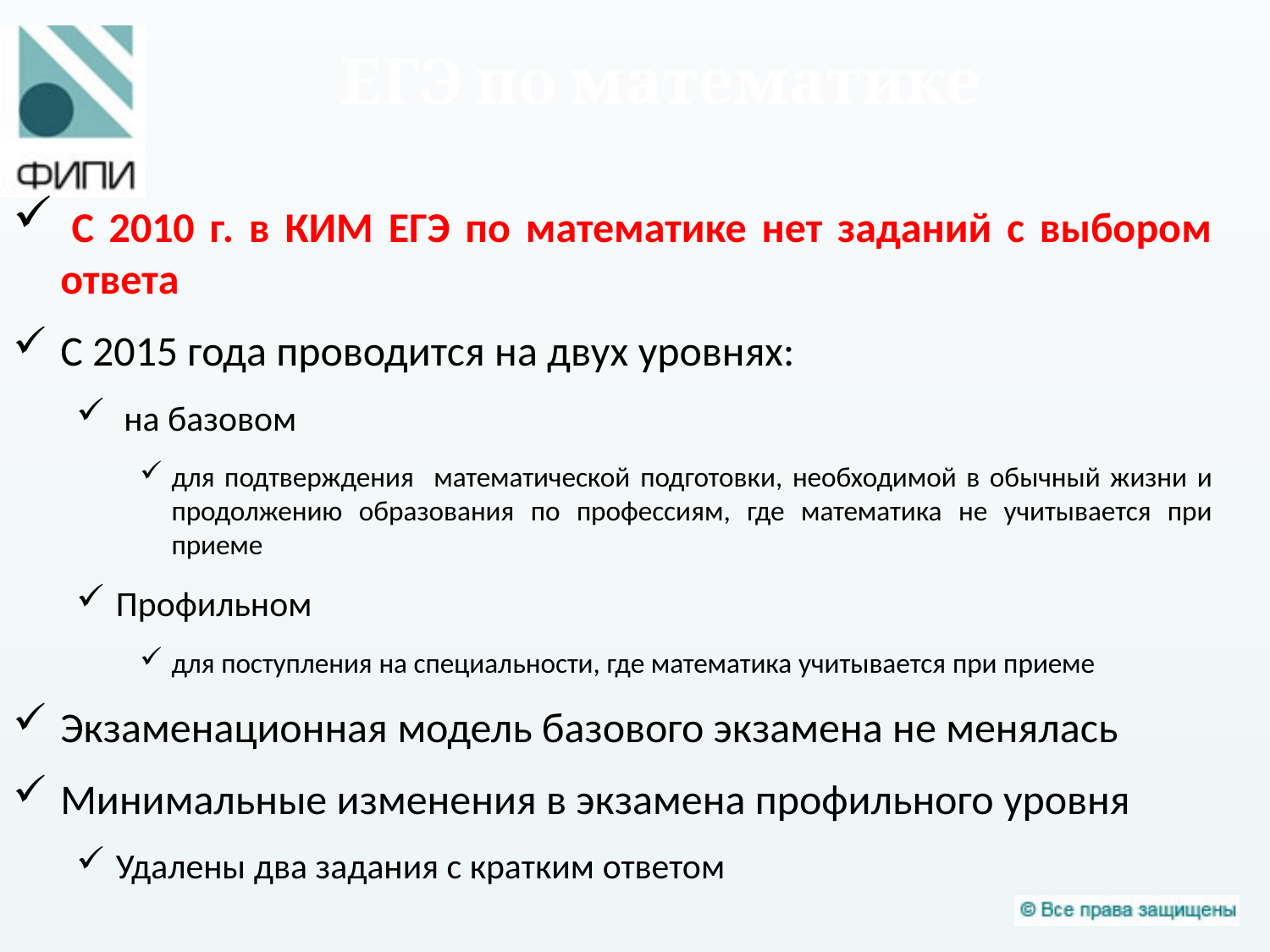

# ЕГЭ по математике

 С 2010 г. в КИМ ЕГЭ по математике нет заданий с выбором ответа
С 2015 года проводится на двух уровнях:
 на базовом
для подтверждения  математической подготовки, необходимой в обычный жизни и продолжению образования по профессиям, где математика не учитывается при приеме
Профильном
для поступления на специальности, где математика учитывается при приеме
Экзаменационная модель базового экзамена не менялась
Минимальные изменения в экзамена профильного уровня
Удалены два задания с кратким ответом